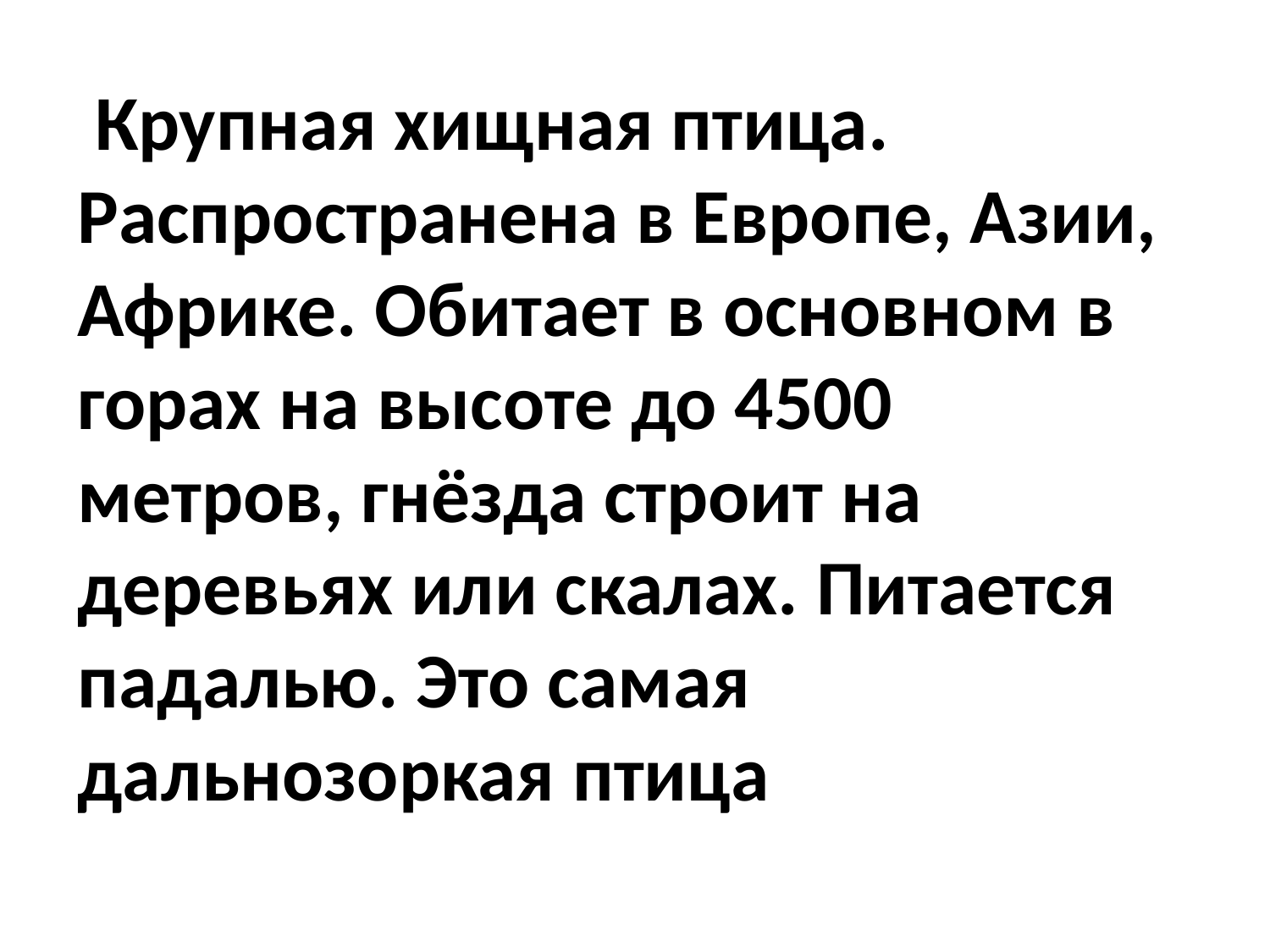

Крупная хищная птица. Распространена в Европе, Азии, Африке. Обитает в основном в горах на высоте до 4500 метров, гнёзда строит на деревьях или скалах. Питается падалью. Это самая дальнозоркая птица